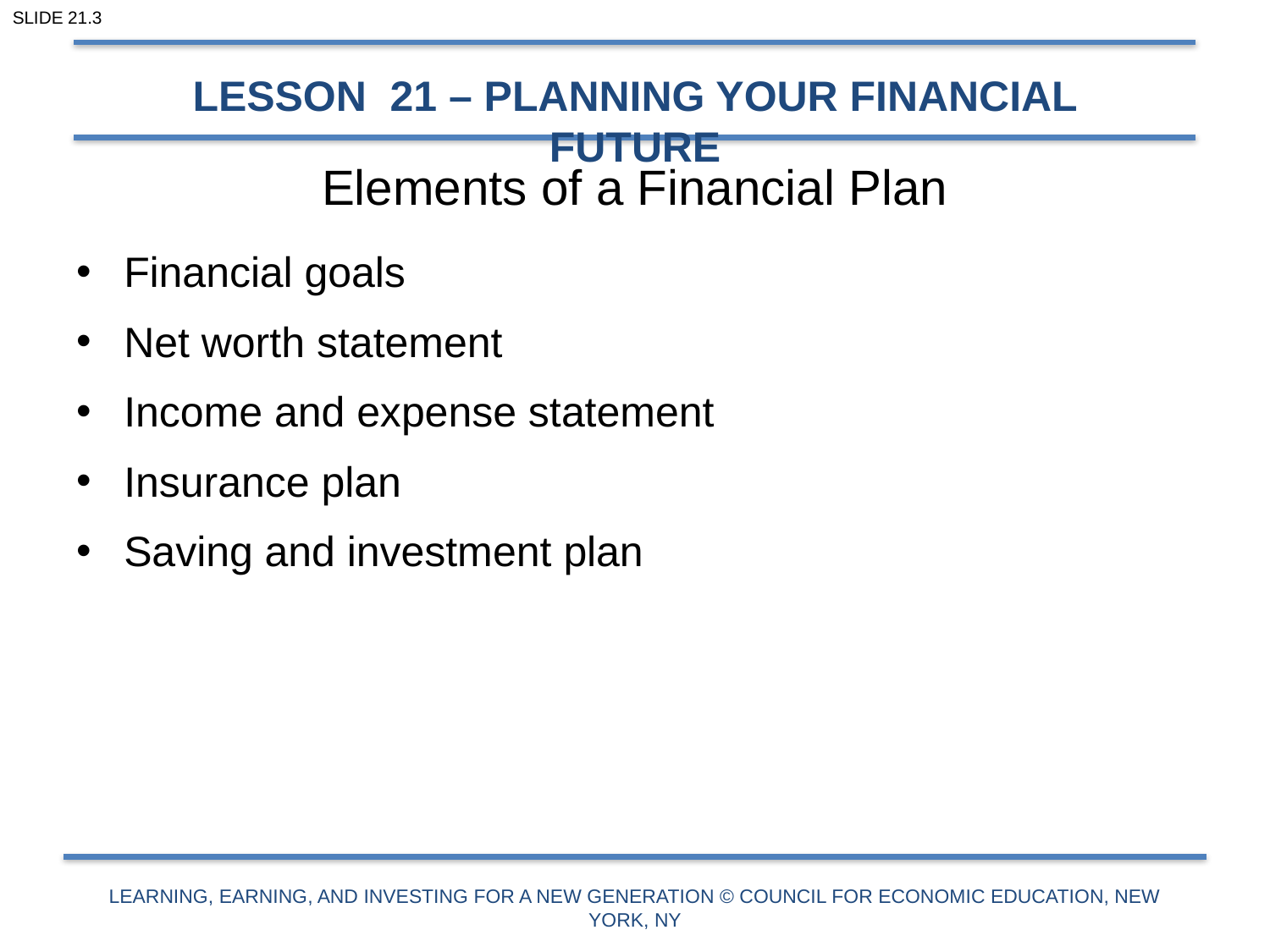

Slide 21.3
Lesson  21 – Planning Your Financial Future
# Elements of a Financial Plan
Financial goals
Net worth statement
Income and expense statement
Insurance plan
Saving and investment plan